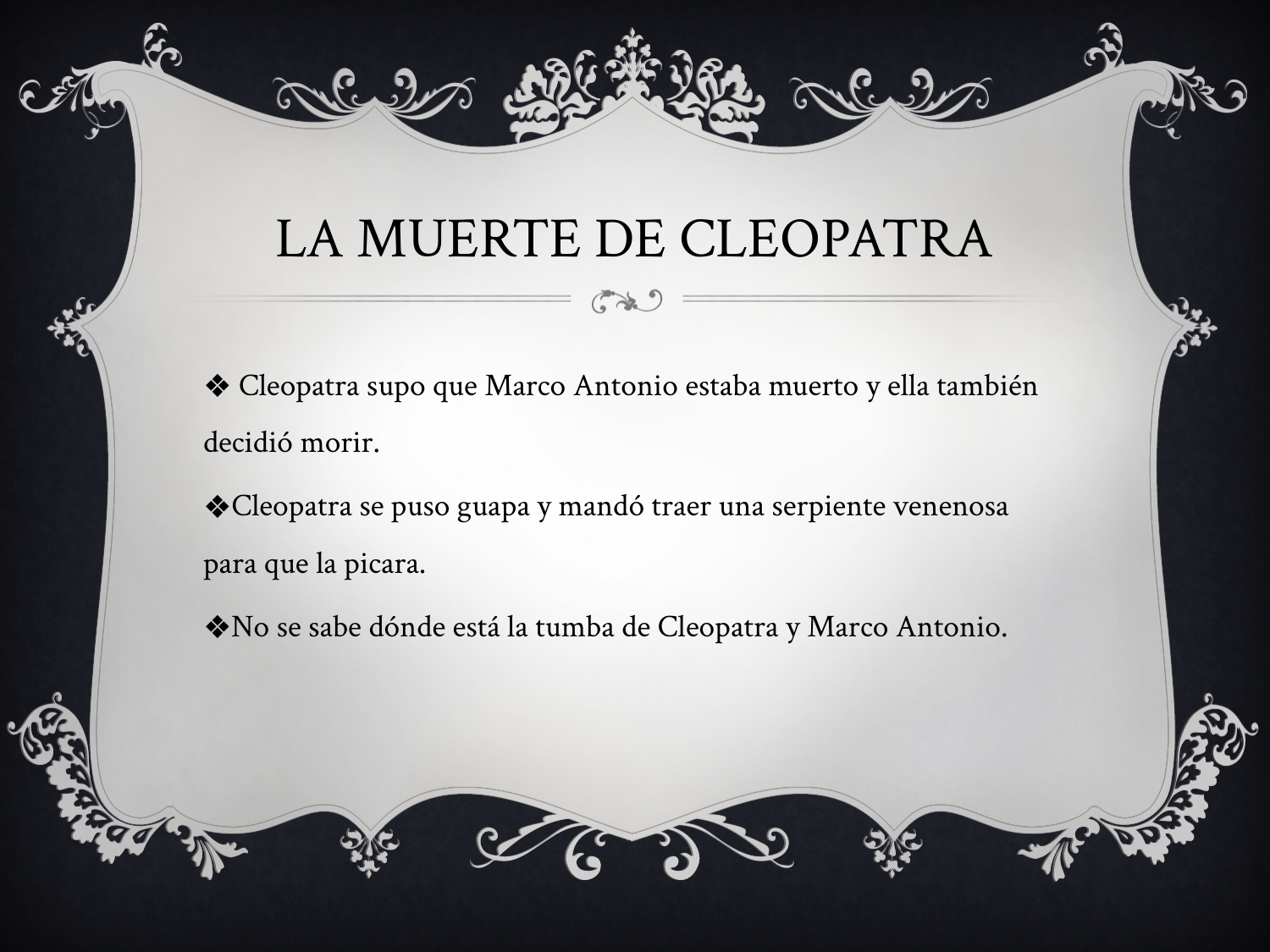

# LA MUERTE DE CLEOPATRA
 Cleopatra supo que Marco Antonio estaba muerto y ella también decidió morir.
Cleopatra se puso guapa y mandó traer una serpiente venenosa para que la picara.
No se sabe dónde está la tumba de Cleopatra y Marco Antonio.